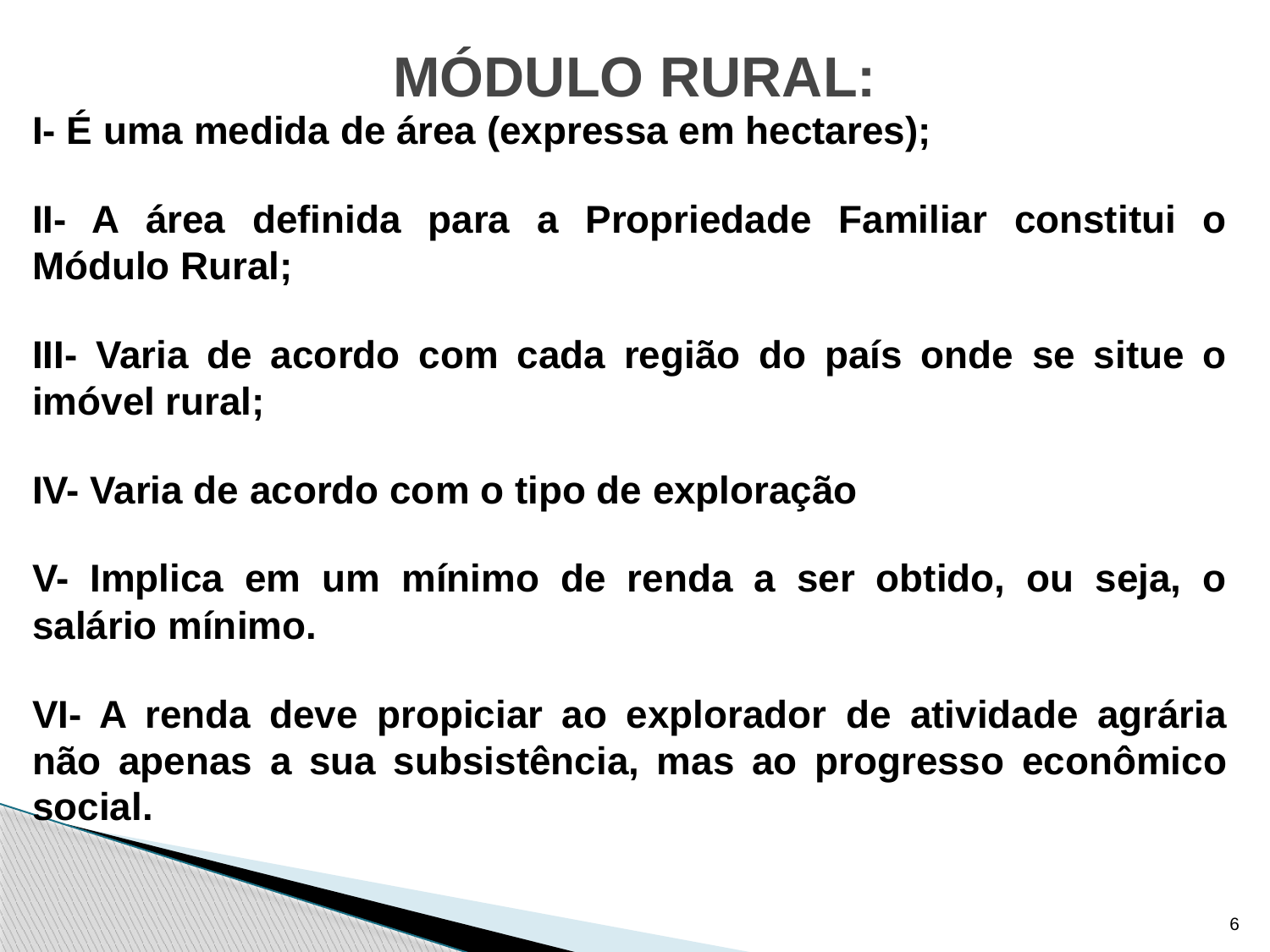

MÓDULO RURAL:
I- É uma medida de área (expressa em hectares);
II- A área definida para a Propriedade Familiar constitui o Módulo Rural;
III- Varia de acordo com cada região do país onde se situe o imóvel rural;
IV- Varia de acordo com o tipo de exploração
V- Implica em um mínimo de renda a ser obtido, ou seja, o salário mínimo.
VI- A renda deve propiciar ao explorador de atividade agrária não apenas a sua subsistência, mas ao progresso econômico social.
6